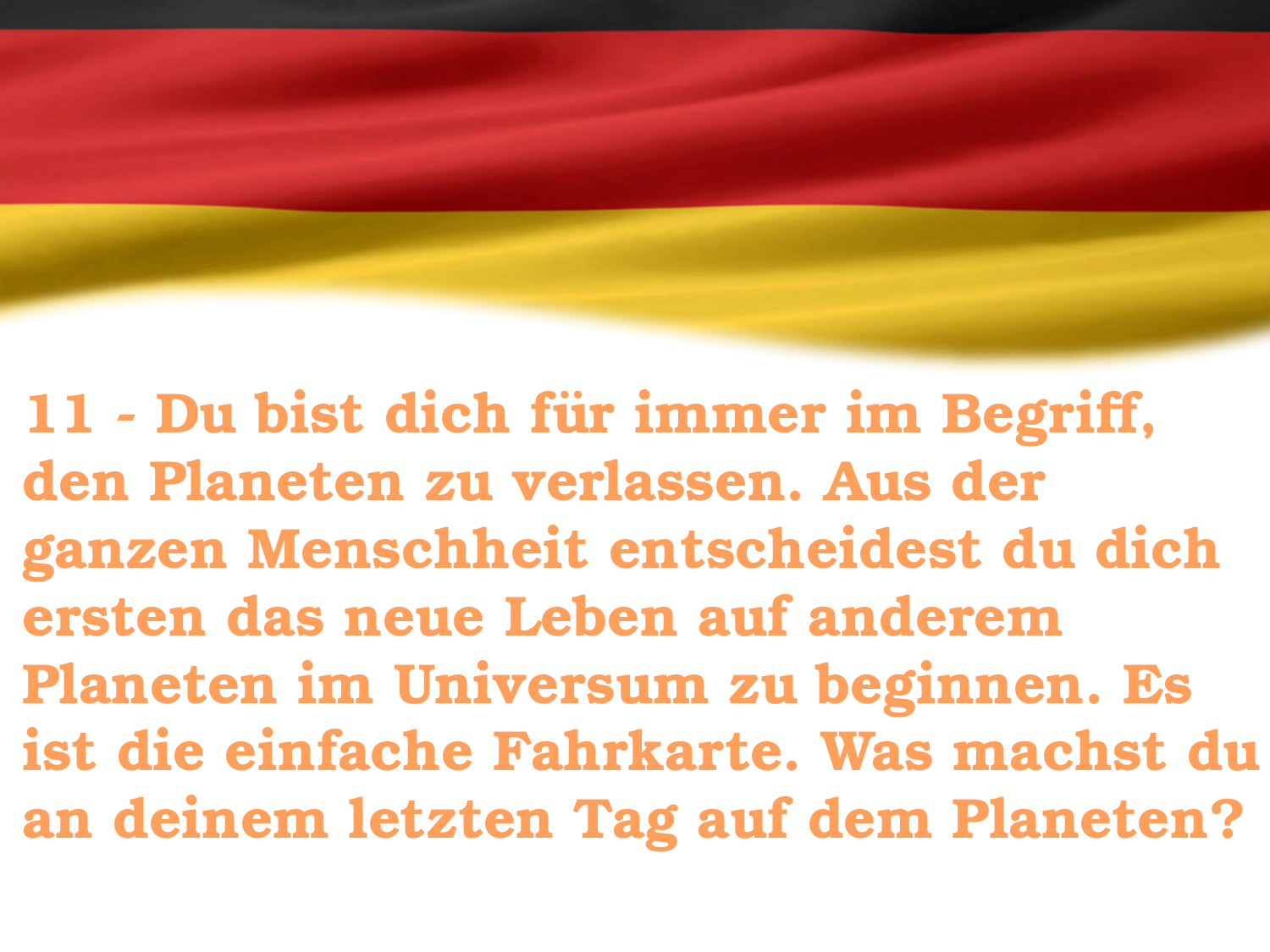

11 - Du bist dich für immer im Begriff, den Planeten zu verlassen. Aus der ganzen Menschheit entscheidest du dich ersten das neue Leben auf anderem Planeten im Universum zu beginnen. Es ist die einfache Fahrkarte. Was machst du an deinem letzten Tag auf dem Planeten?